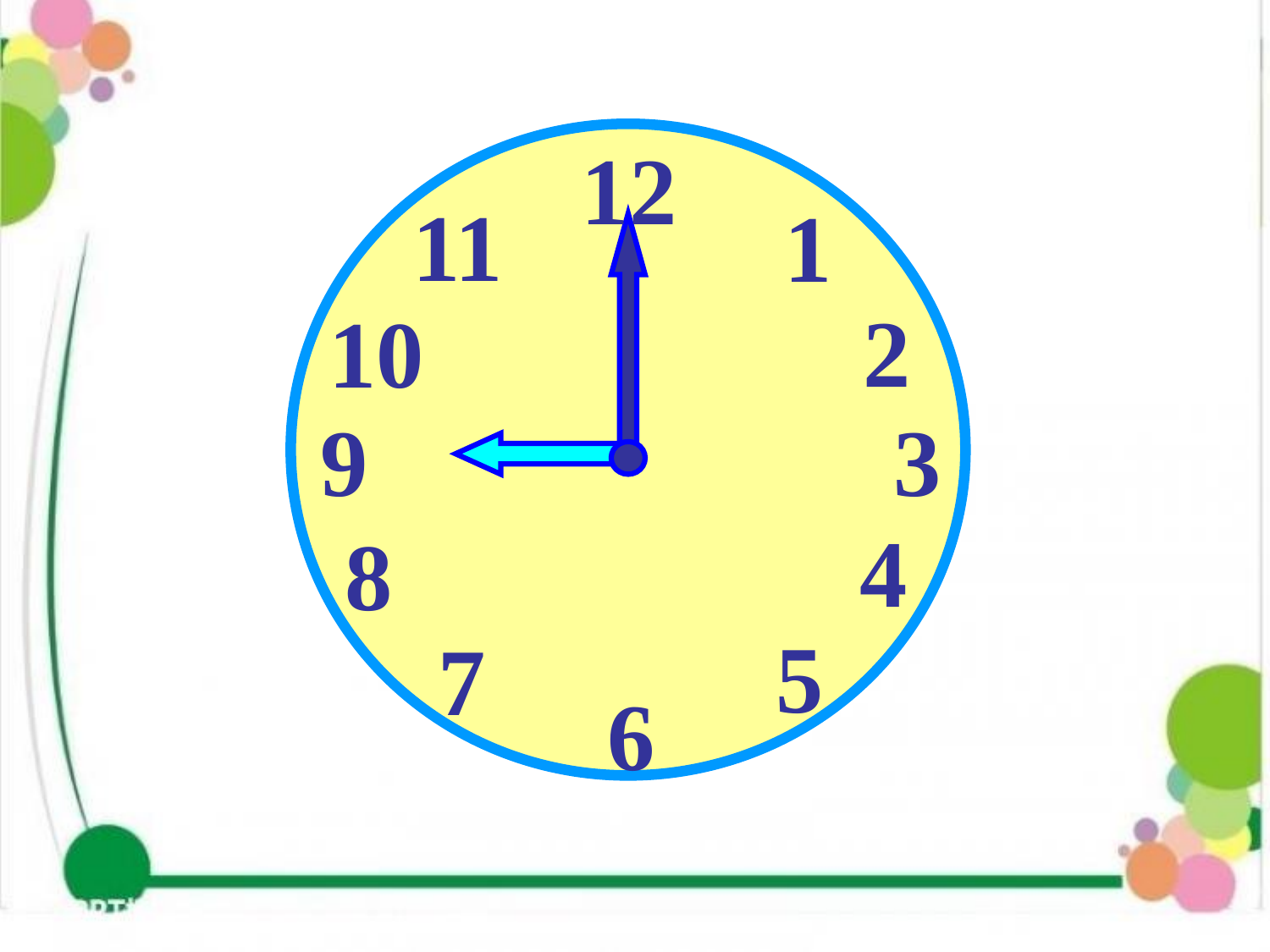

12

11
1

2
10
9
3

4
8
5
7
6